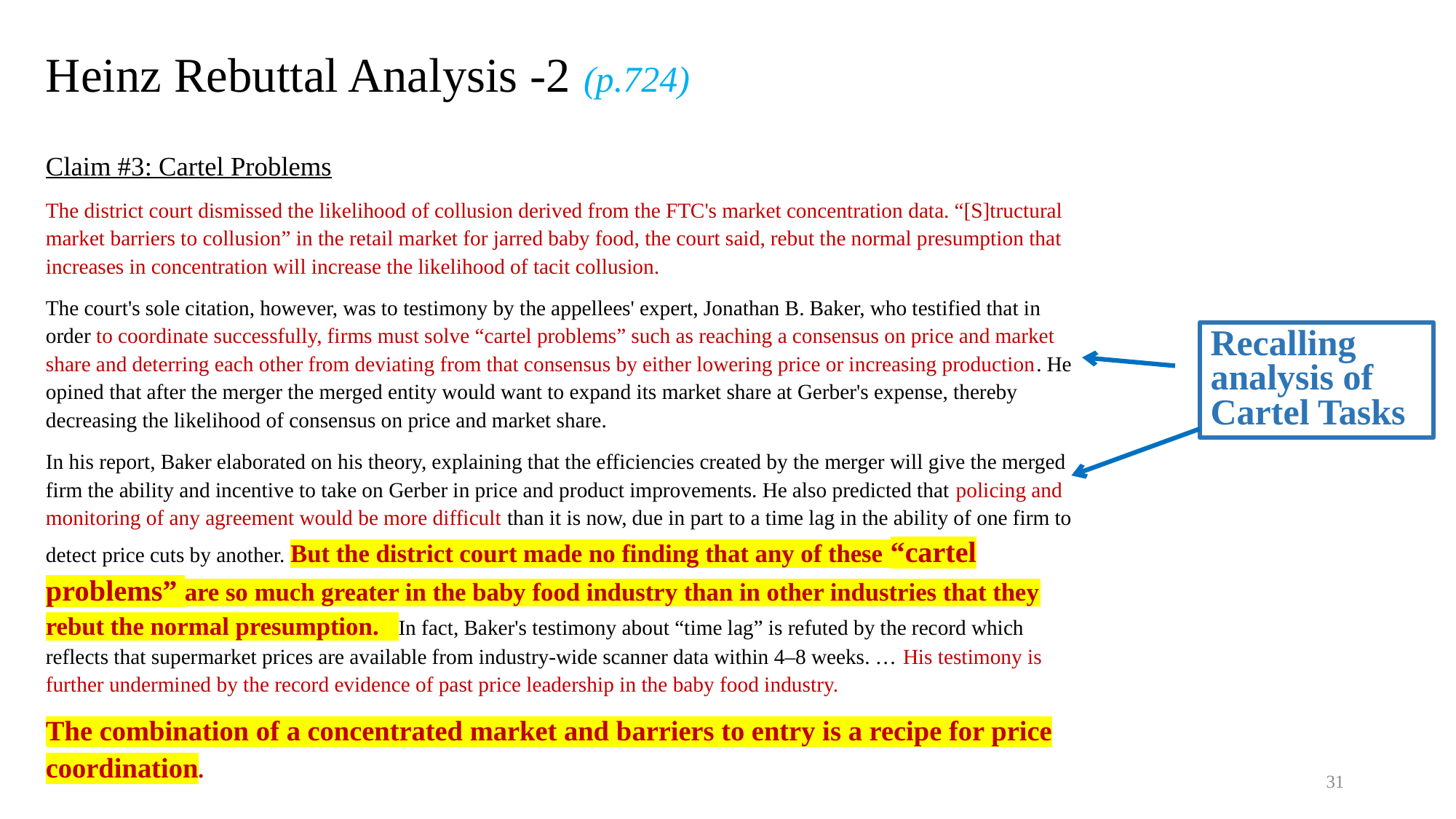

# Heinz Rebuttal Analysis -2 (p.724)
Claim #3: Cartel Problems
The district court dismissed the likelihood of collusion derived from the FTC's market concentration data. “[S]tructural market barriers to collusion” in the retail market for jarred baby food, the court said, rebut the normal presumption that increases in concentration will increase the likelihood of tacit collusion.
The court's sole citation, however, was to testimony by the appellees' expert, Jonathan B. Baker, who testified that in order to coordinate successfully, firms must solve “cartel problems” such as reaching a consensus on price and market share and deterring each other from deviating from that consensus by either lowering price or increasing production. He opined that after the merger the merged entity would want to expand its market share at Gerber's expense, thereby decreasing the likelihood of consensus on price and market share.
In his report, Baker elaborated on his theory, explaining that the efficiencies created by the merger will give the merged firm the ability and incentive to take on Gerber in price and product improvements. He also predicted that policing and monitoring of any agreement would be more difficult than it is now, due in part to a time lag in the ability of one firm to detect price cuts by another. But the district court made no finding that any of these “cartel problems” are so much greater in the baby food industry than in other industries that they rebut the normal presumption.   In fact, Baker's testimony about “time lag” is refuted by the record which reflects that supermarket prices are available from industry-wide scanner data within 4–8 weeks. … His testimony is further undermined by the record evidence of past price leadership in the baby food industry.
The combination of a concentrated market and barriers to entry is a recipe for price coordination.
Recalling analysis of Cartel Tasks
31